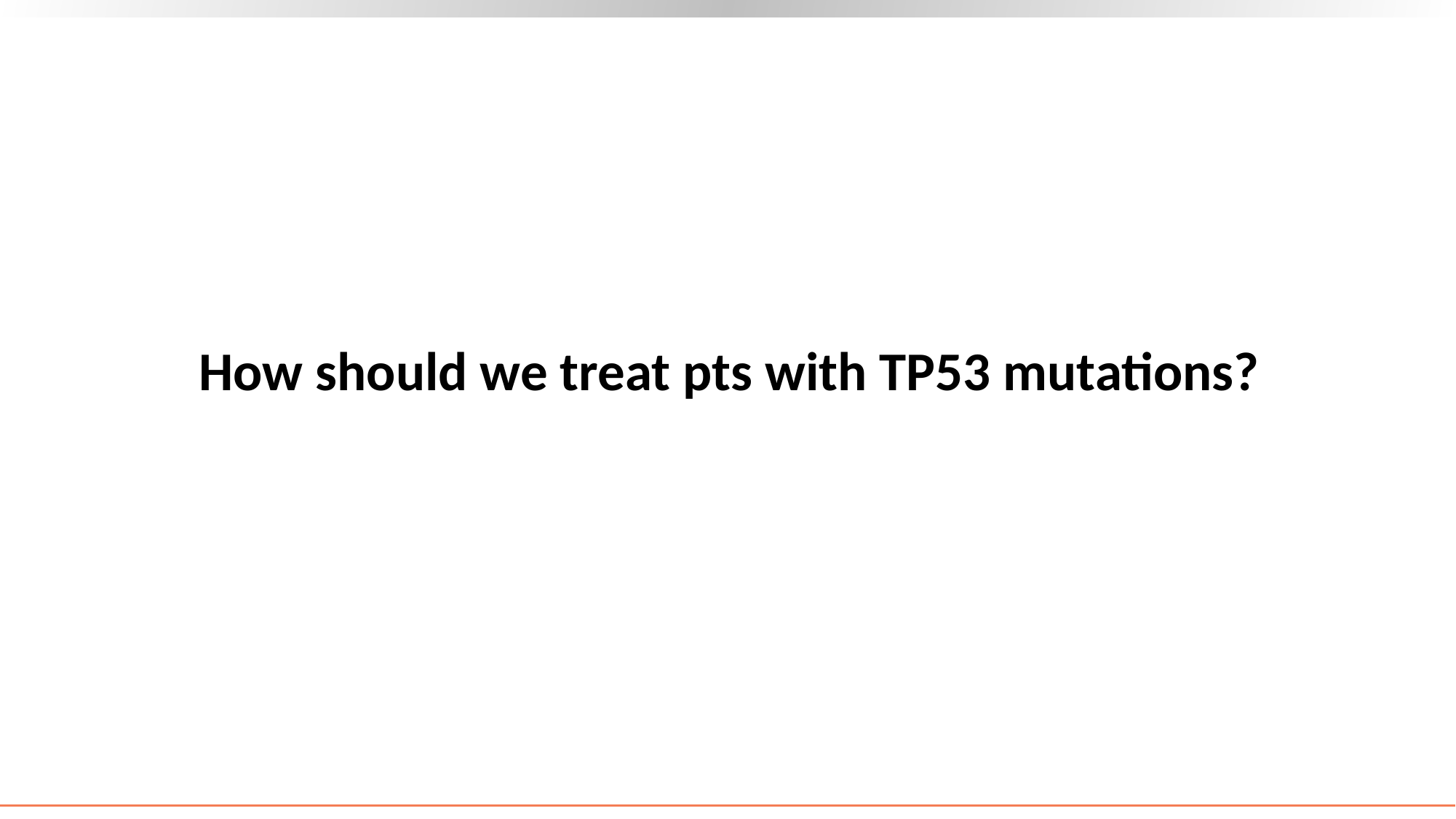

How should we treat pts with TP53 mutations?